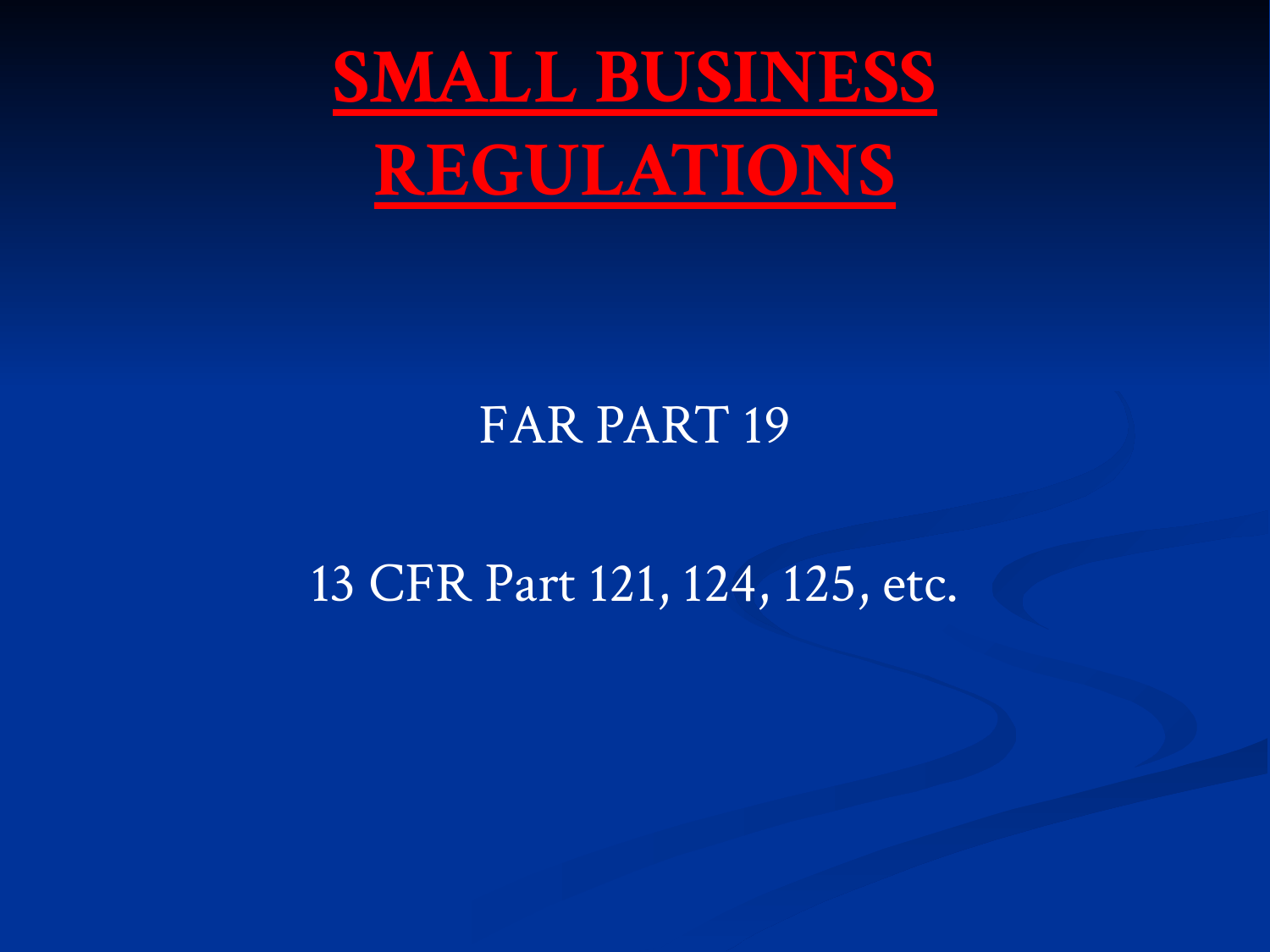

# SMALL BUSINESS REGULATIONS

FAR PART 19

13 CFR Part 121, 124, 125, etc.